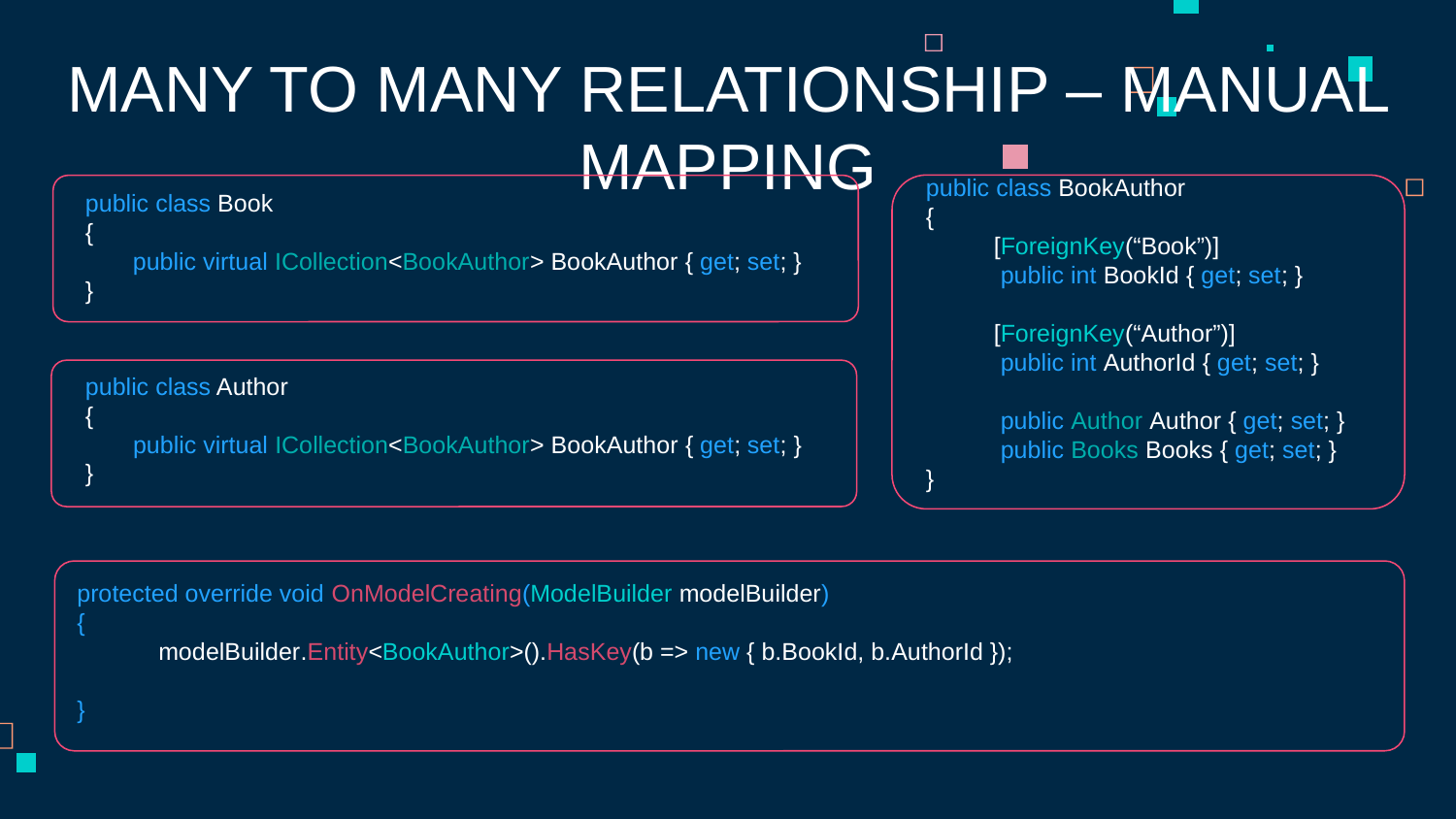

MANY TO MANY RELATIONSHIP – MANUAL MAPPING
public class Book
{
       public virtual ICollection<BookAuthor> BookAuthor { get; set; }
}

public class BookAuthor
{
          [ForeignKey(“Book”)]
           public int BookId { get; set; }

          [ForeignKey(“Author”)]
           public int AuthorId { get; set; }

           public Author Author { get; set; }
           public Books Books { get; set; }
}
public class Author
{
       public virtual ICollection<BookAuthor> BookAuthor { get; set; }
}

protected override void OnModelCreating(ModelBuilder modelBuilder)
{
            modelBuilder.Entity<BookAuthor>().HasKey(b => new { b.BookId, b.AuthorId });

}